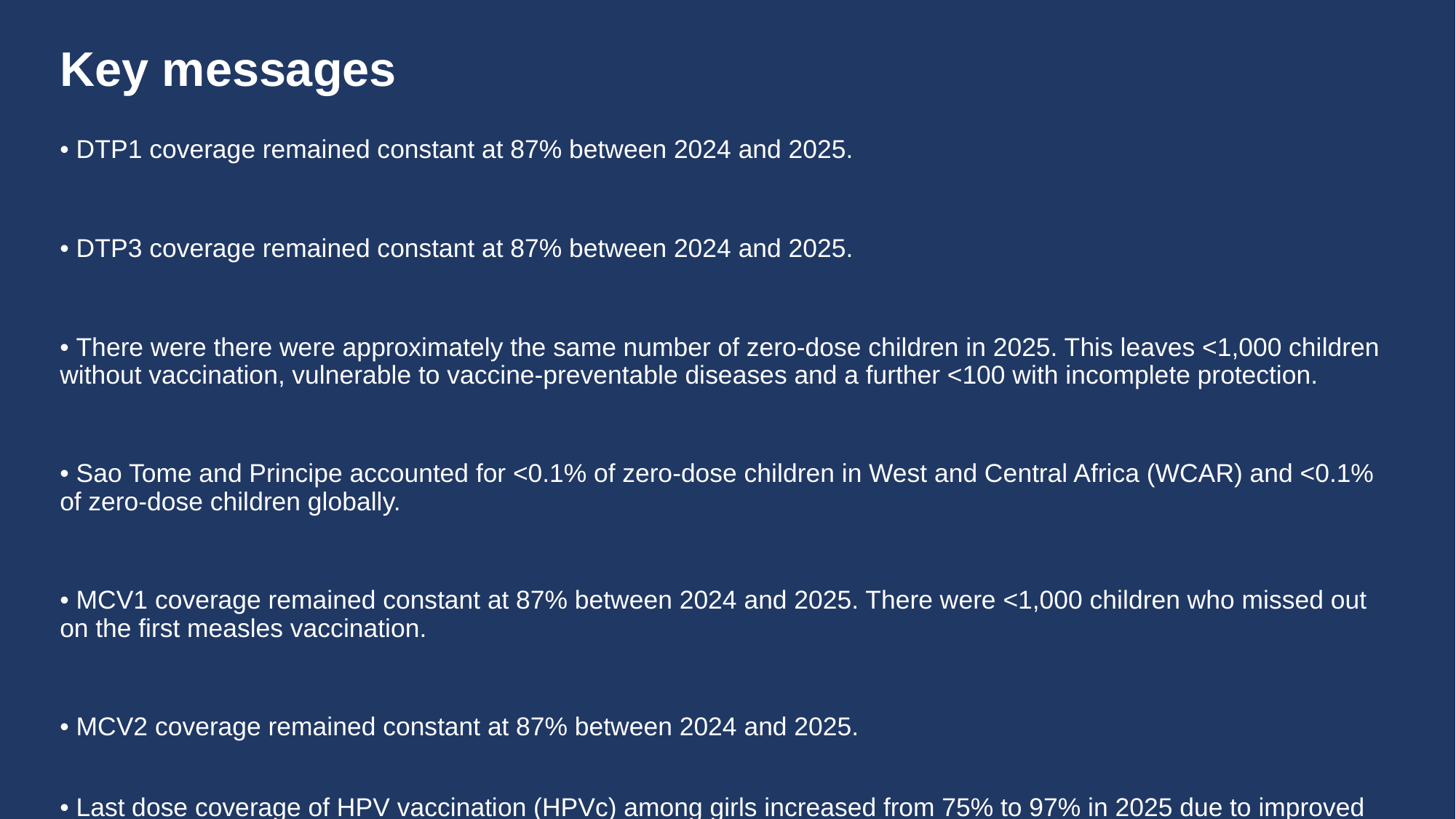

# Key messages
• DTP1 coverage remained constant at 87% between 2024 and 2025.

• DTP3 coverage remained constant at 87% between 2024 and 2025.

• There were there were approximately the same number of zero-dose children in 2025. This leaves <1,000 children without vaccination, vulnerable to vaccine-preventable diseases and a further <100 with incomplete protection.

• Sao Tome and Principe accounted for <0.1% of zero-dose children in West and Central Africa (WCAR) and <0.1% of zero-dose children globally.

• MCV1 coverage remained constant at 87% between 2024 and 2025. There were <1,000 children who missed out on the first measles vaccination.

• MCV2 coverage remained constant at 87% between 2024 and 2025.

• Last dose coverage of HPV vaccination (HPVc) among girls increased from 75% to 97% in 2025 due to improved programme performance.